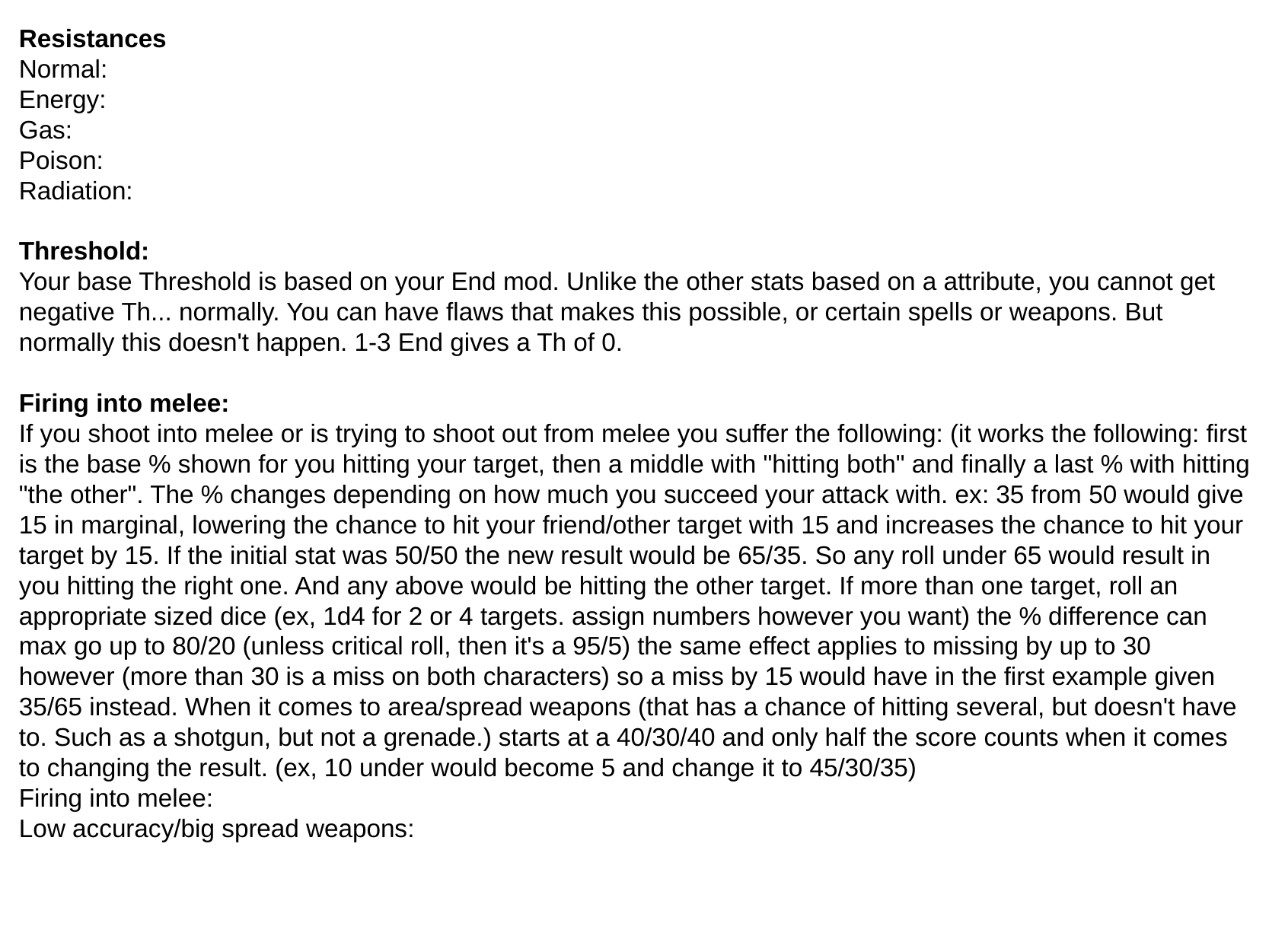

Resistances
Normal:
Energy:
Gas:
Poison:
Radiation:

Threshold:
Your base Threshold is based on your End mod. Unlike the other stats based on a attribute, you cannot get negative Th... normally. You can have flaws that makes this possible, or certain spells or weapons. But normally this doesn't happen. 1-3 End gives a Th of 0.

Firing into melee:
If you shoot into melee or is trying to shoot out from melee you suffer the following: (it works the following: first is the base % shown for you hitting your target, then a middle with "hitting both" and finally a last % with hitting "the other". The % changes depending on how much you succeed your attack with. ex: 35 from 50 would give 15 in marginal, lowering the chance to hit your friend/other target with 15 and increases the chance to hit your target by 15. If the initial stat was 50/50 the new result would be 65/35. So any roll under 65 would result in you hitting the right one. And any above would be hitting the other target. If more than one target, roll an appropriate sized dice (ex, 1d4 for 2 or 4 targets. assign numbers however you want) the % difference can max go up to 80/20 (unless critical roll, then it's a 95/5) the same effect applies to missing by up to 30 however (more than 30 is a miss on both characters) so a miss by 15 would have in the first example given 35/65 instead. When it comes to area/spread weapons (that has a chance of hitting several, but doesn't have to. Such as a shotgun, but not a grenade.) starts at a 40/30/40 and only half the score counts when it comes to changing the result. (ex, 10 under would become 5 and change it to 45/30/35)
Firing into melee:
Low accuracy/big spread weapons: